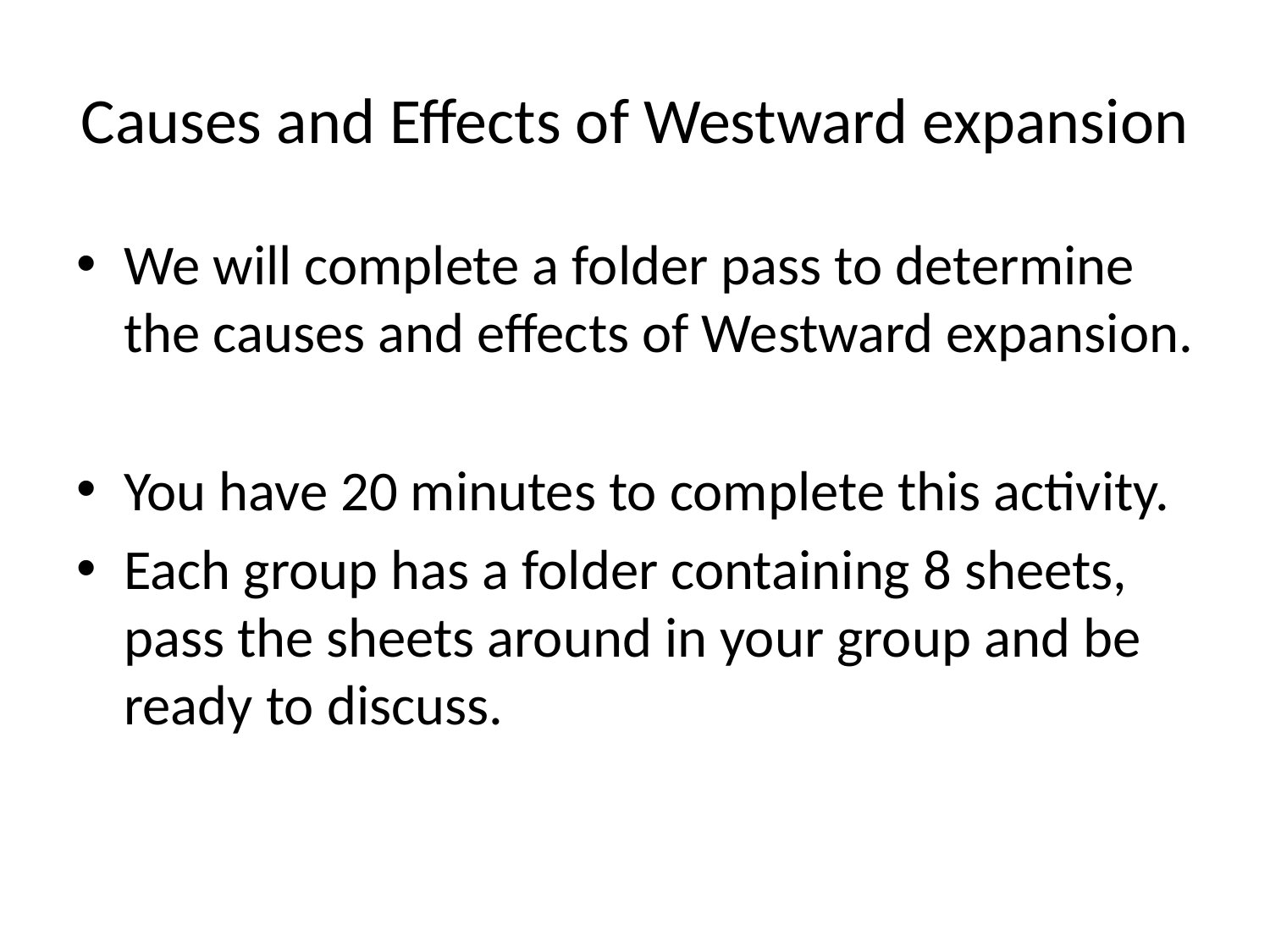

# Causes and Effects of Westward expansion
We will complete a folder pass to determine the causes and effects of Westward expansion.

You have 20 minutes to complete this activity.
Each group has a folder containing 8 sheets, pass the sheets around in your group and be ready to discuss.